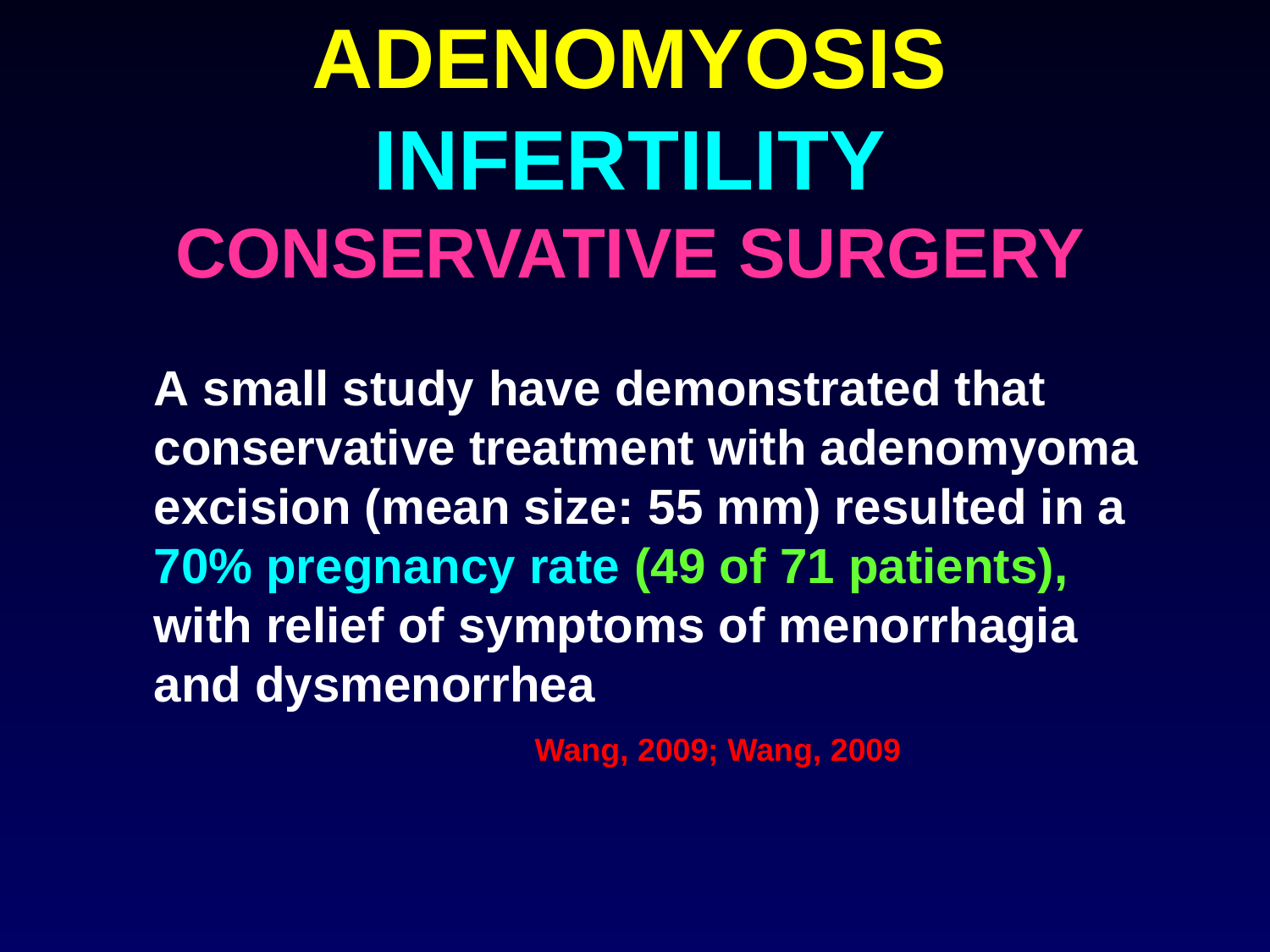

# ADENOMYOSIS INFERTILITY CONSERVATIVE SURGERY
	A small study have demonstrated that conservative treatment with adenomyoma excision (mean size: 55 mm) resulted in a 70% pregnancy rate (49 of 71 patients), with relief of symptoms of menorrhagia and dysmenorrhea 							Wang, 2009; Wang, 2009